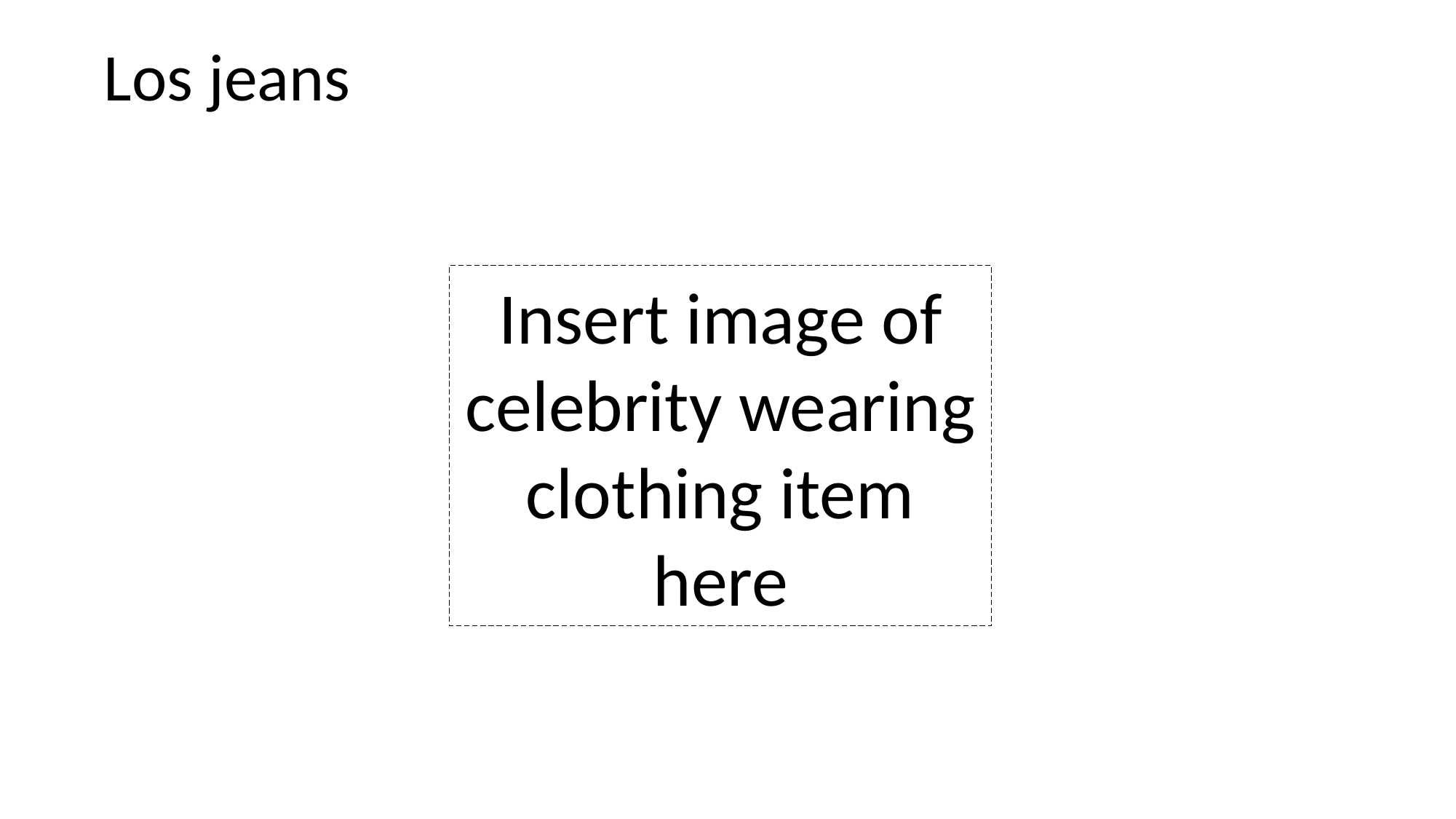

# Los jeans
Insert image of celebrity wearing clothing item here